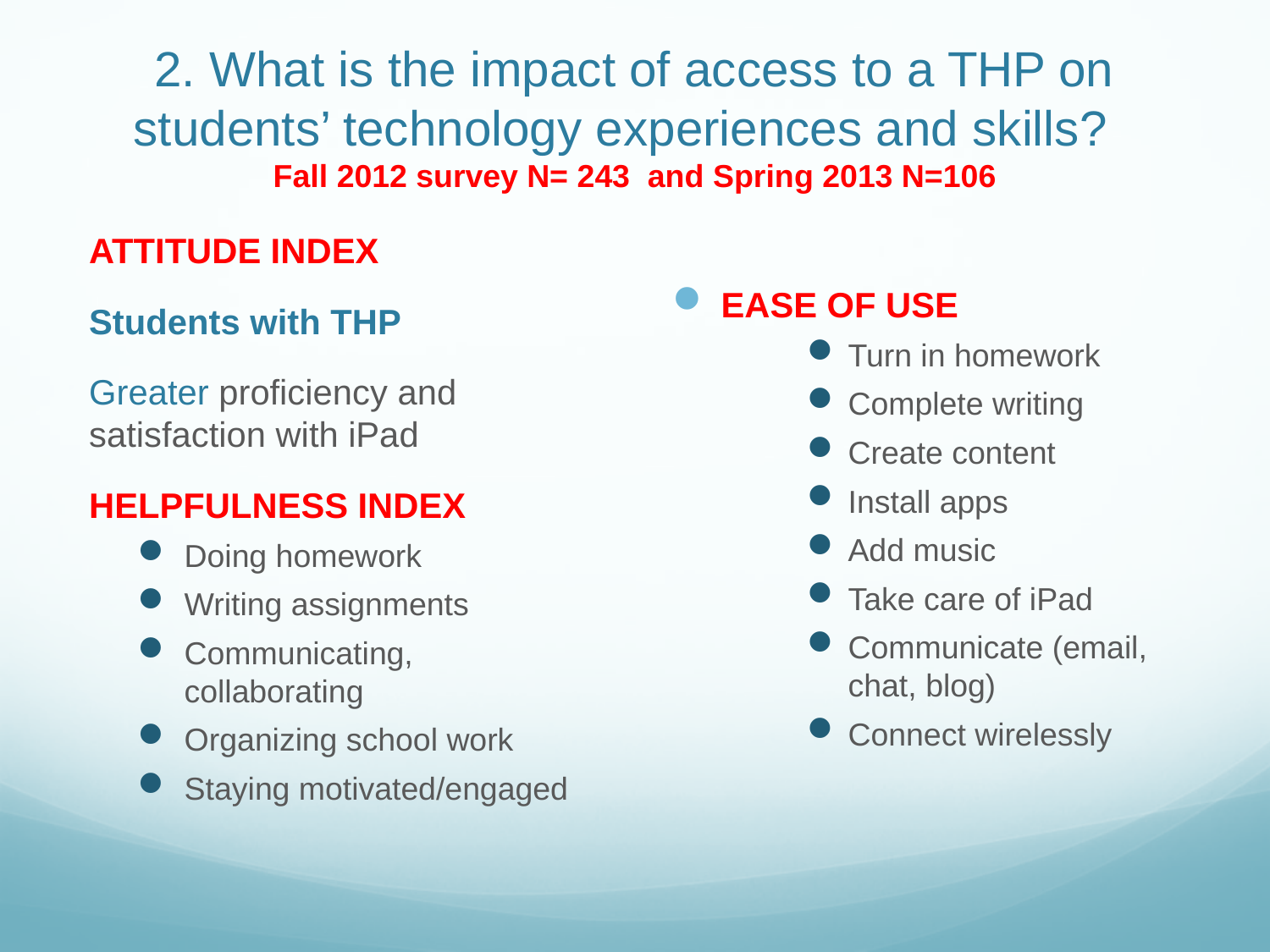

# 2. What is the impact of access to a THP on students’ technology experiences and skills? Fall 2012 survey N= 243  and Spring 2013 N=106
ATTITUDE INDEX
Students with THP
Greater proficiency and satisfaction with iPad
HELPFULNESS INDEX
Doing homework
Writing assignments
Communicating, collaborating
Organizing school work
Staying motivated/engaged
EASE OF USE
Turn in homework
Complete writing
Create content
Install apps
Add music
Take care of iPad
Communicate (email, chat, blog)
Connect wirelessly